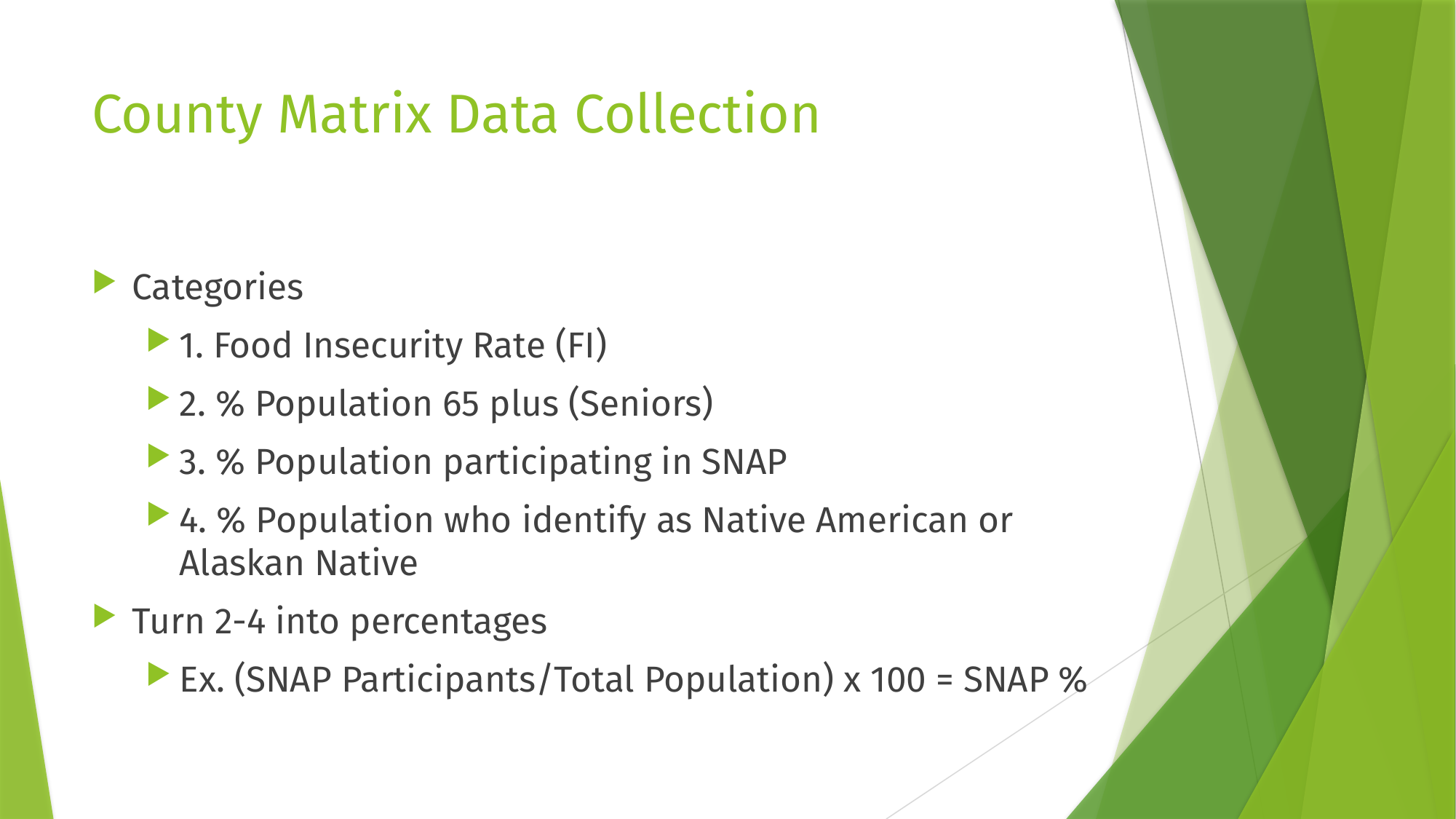

# County Matrix Data Collection
Categories
1. Food Insecurity Rate (FI)
2. % Population 65 plus (Seniors)
3. % Population participating in SNAP
4. % Population who identify as Native American or Alaskan Native
Turn 2-4 into percentages
Ex. (SNAP Participants/Total Population) x 100 = SNAP %